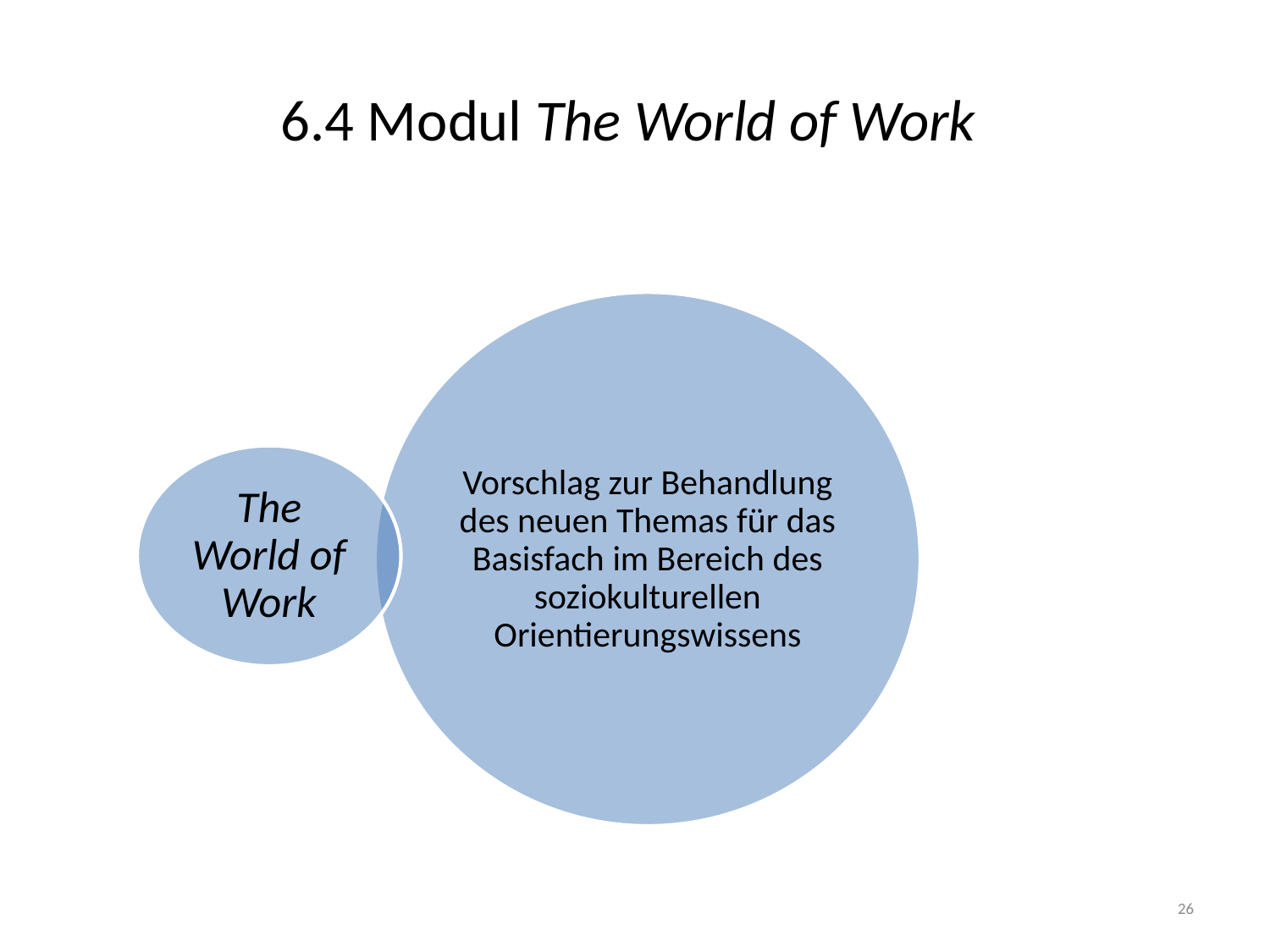

# 6.4 Modul The World of Work
Vorschlag zur Behandlung des neuen Themas für das Basisfach im Bereich des soziokulturellen Orientierungswissens
The World of Work
26